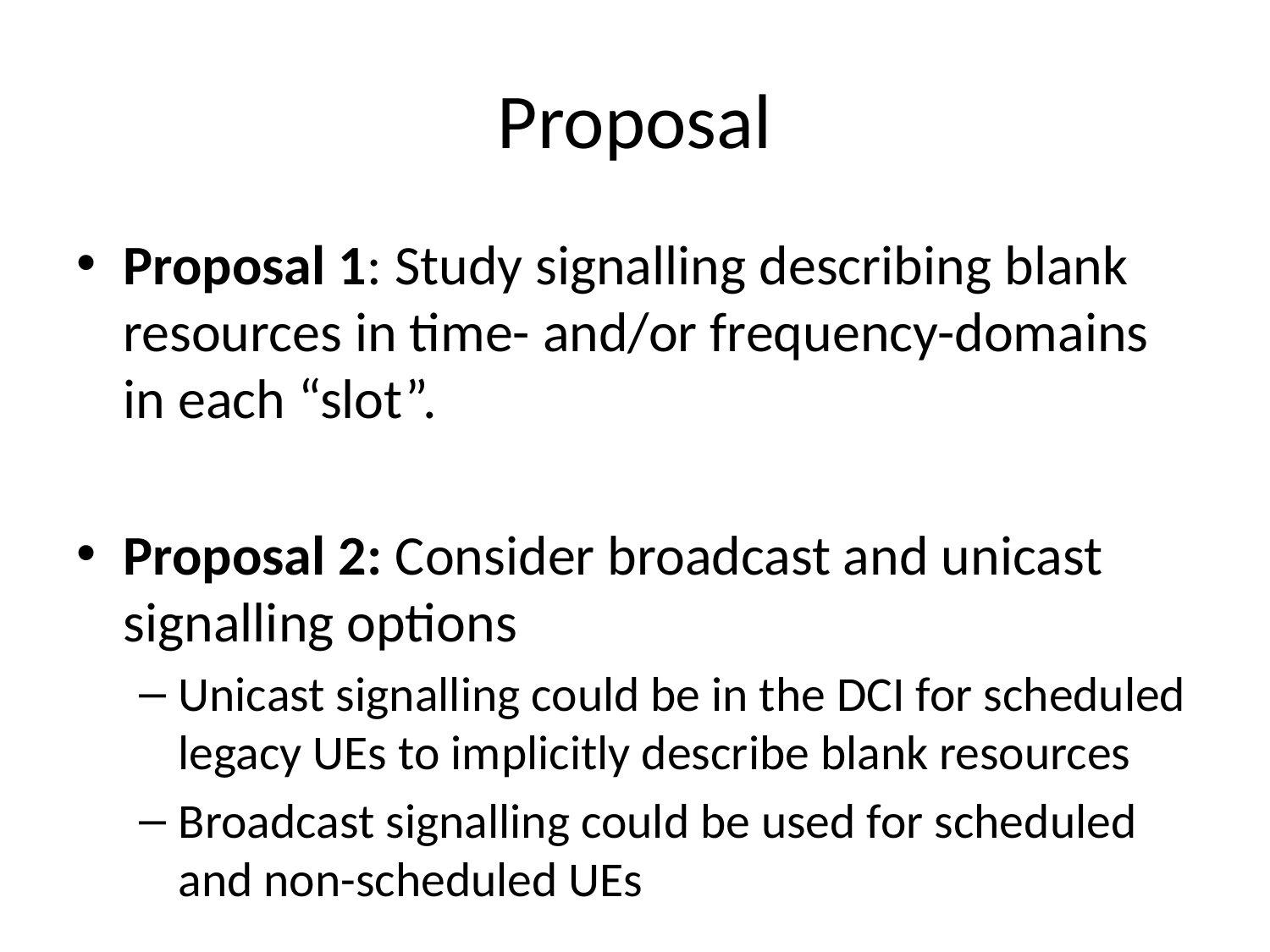

# Proposal
Proposal 1: Study signalling describing blank resources in time- and/or frequency-domains in each “slot”.

Proposal 2: Consider broadcast and unicast signalling options
Unicast signalling could be in the DCI for scheduled legacy UEs to implicitly describe blank resources
Broadcast signalling could be used for scheduled and non-scheduled UEs